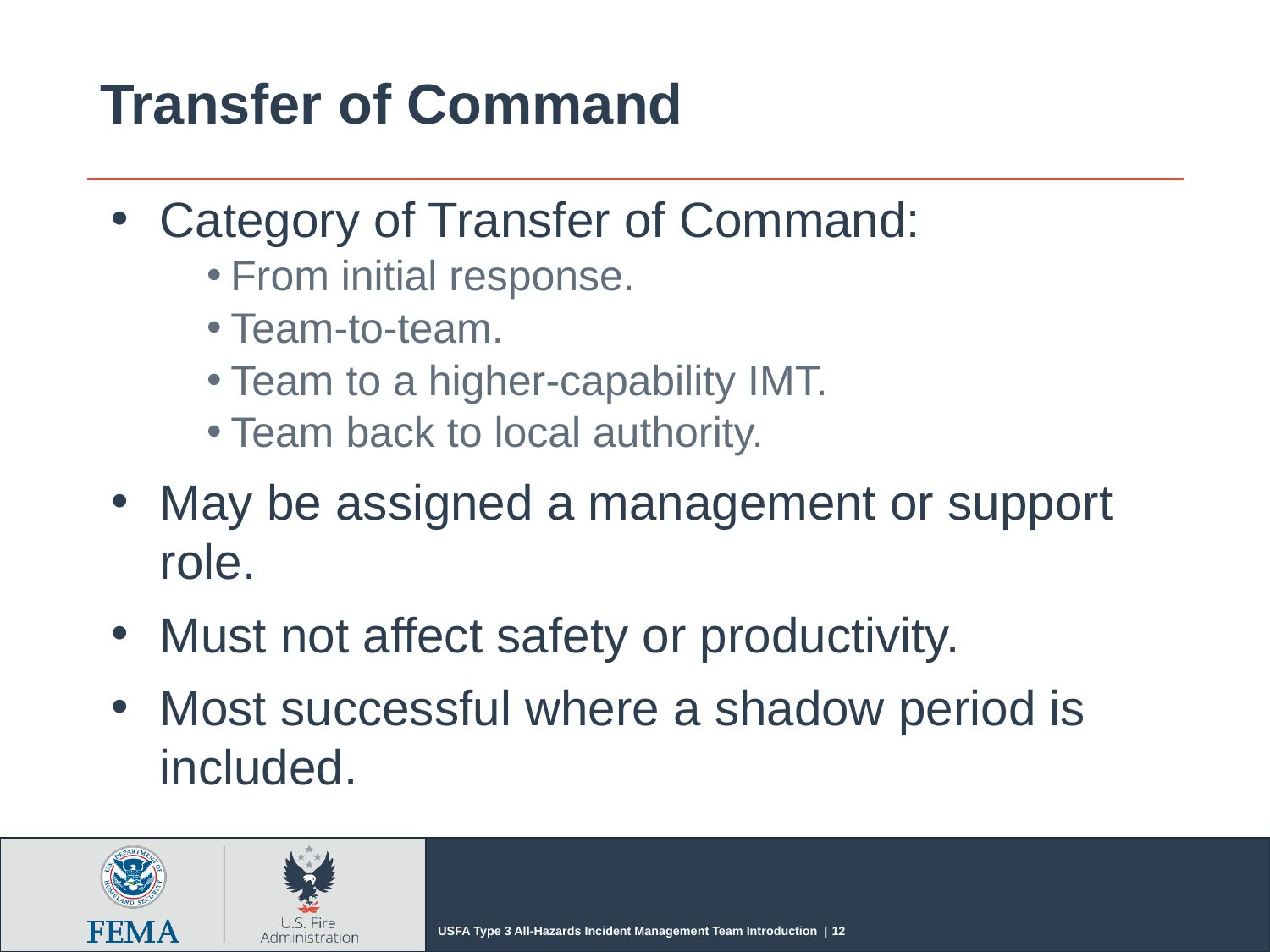

# Transfer of Command
Category of Transfer of Command:
From initial response.
Team-to-team.
Team to a higher-capability IMT.
Team back to local authority.
May be assigned a management or support role.
Must not affect safety or productivity.
Most successful where a shadow period is included.
USFA Type 3 All-Hazards Incident Management Team Introduction  | 12